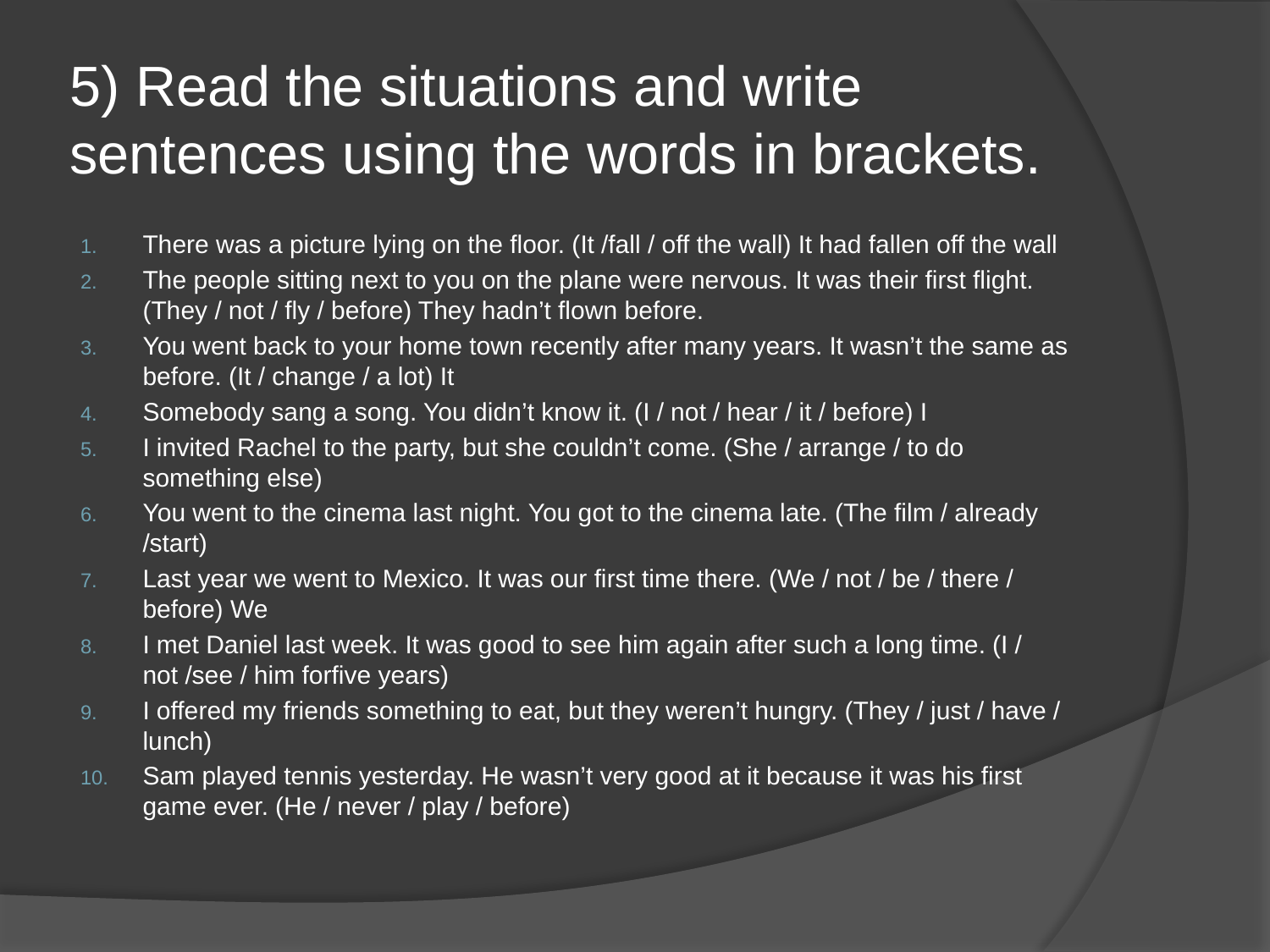

# 5) Read the situations and write sentences using the words in brackets.
There was a picture lying on the floor. (It /fall / off the wall) It had fallen off the wall
The people sitting next to you on the plane were nervous. It was their first flight. (They / not / fly / before) They hadn’t flown before.
You went back to your home town recently after many years. It wasn’t the same as before. (It / change / a lot) It
Somebody sang a song. You didn’t know it. (I / not / hear / it / before) I
I invited Rachel to the party, but she couldn’t come. (She / arrange / to do something else)
You went to the cinema last night. You got to the cinema late. (The film / already /start)
Last year we went to Mexico. It was our first time there. (We / not / be / there / before) We
I met Daniel last week. It was good to see him again after such a long time. (I / not /see / him forfive years)
I offered my friends something to eat, but they weren’t hungry. (They / just / have / lunch)
Sam played tennis yesterday. He wasn’t very good at it because it was his first game ever. (He / never / play / before)